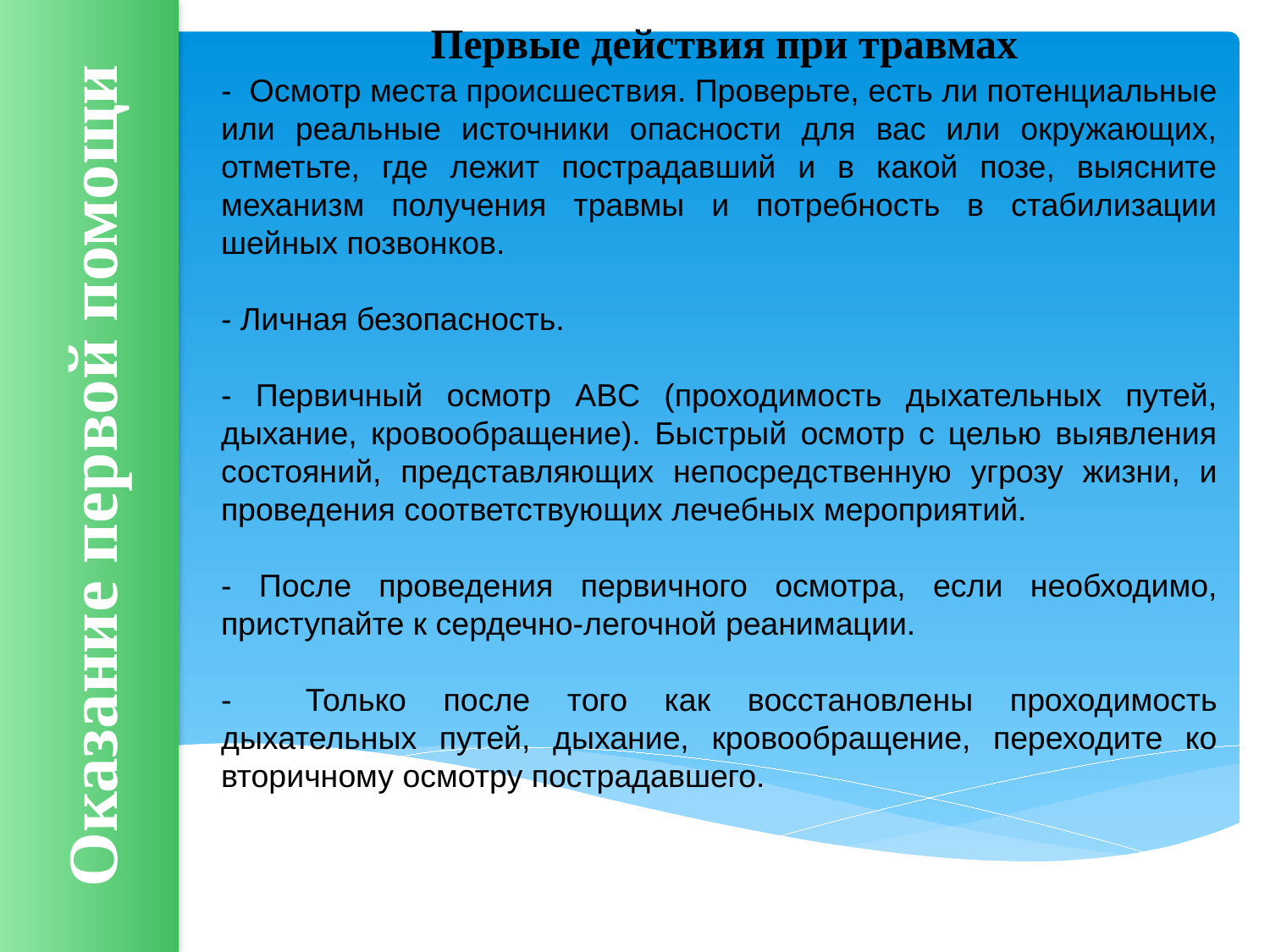

Первые действия при травмах
-  Осмотр места происшествия. Проверьте, есть ли потенциальные или реальные источники опасности для вас или окружающих, отметьте, где лежит пострадавший и в какой позе, выясните механизм получения травмы и потребность в стабилизации шейных позвонков.

- Личная безопасность.

- Первичный осмотр ABC (проходимость дыхательных путей, дыхание, кровообращение). Быстрый осмотр с целью выявления состояний, представляющих непосредственную угрозу жизни, и проведения соответствующих лечебных мероприятий.

- После проведения первичного осмотра, если необходимо, приступайте к сердечно-легочной реанимации.

-  Только после того как восстановлены проходимость дыхательных путей, дыхание, кровообращение, переходите ко вторичному осмотру пострадавшего.
Оказание первой помощи